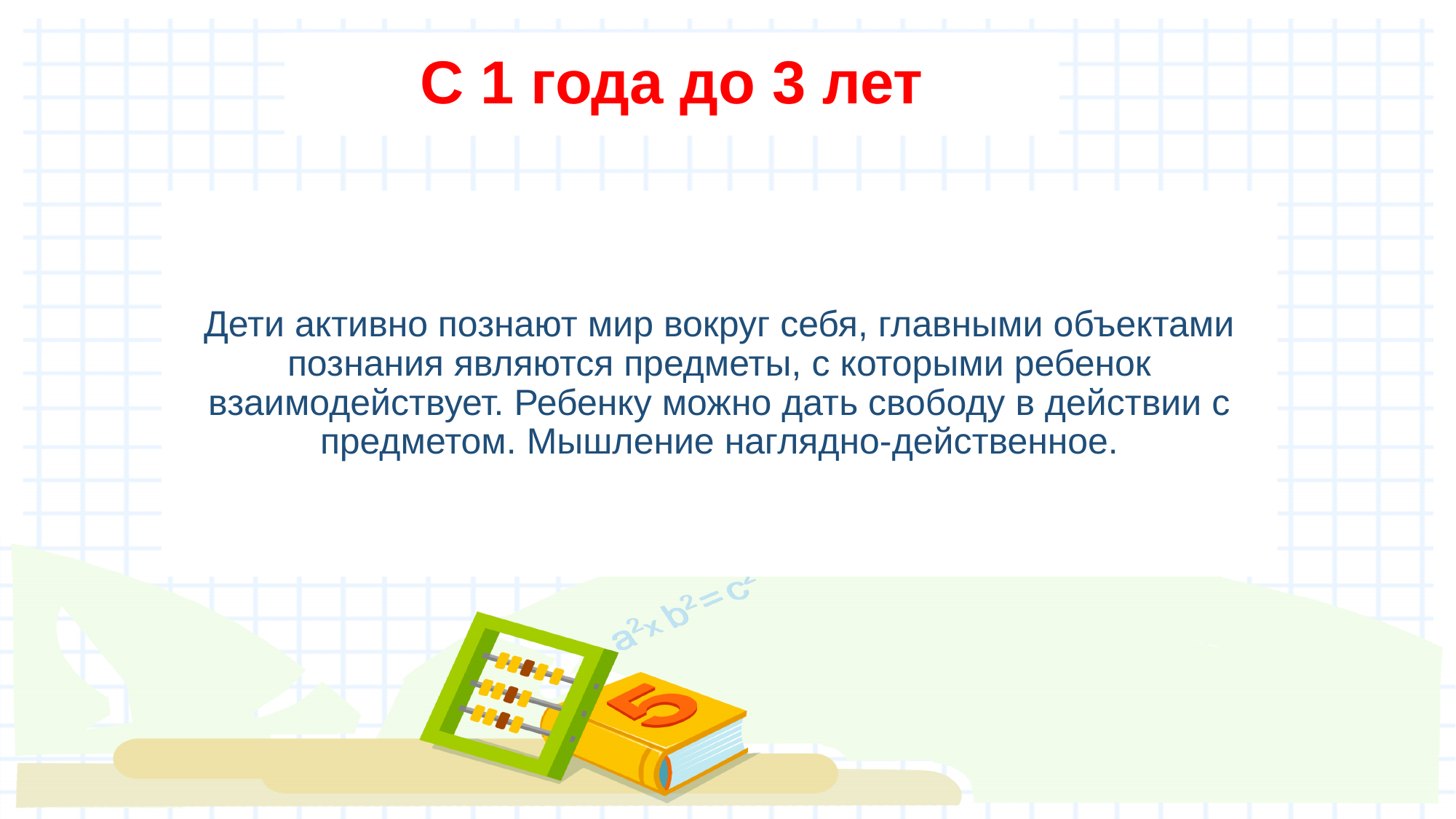

С 1 года до 3 лет
# Дети активно познают мир вокруг себя, главными объектами познания являются предметы, с которыми ребенок взаимодействует. Ребенку можно дать свободу в действии с предметом. Мышление наглядно-действенное.